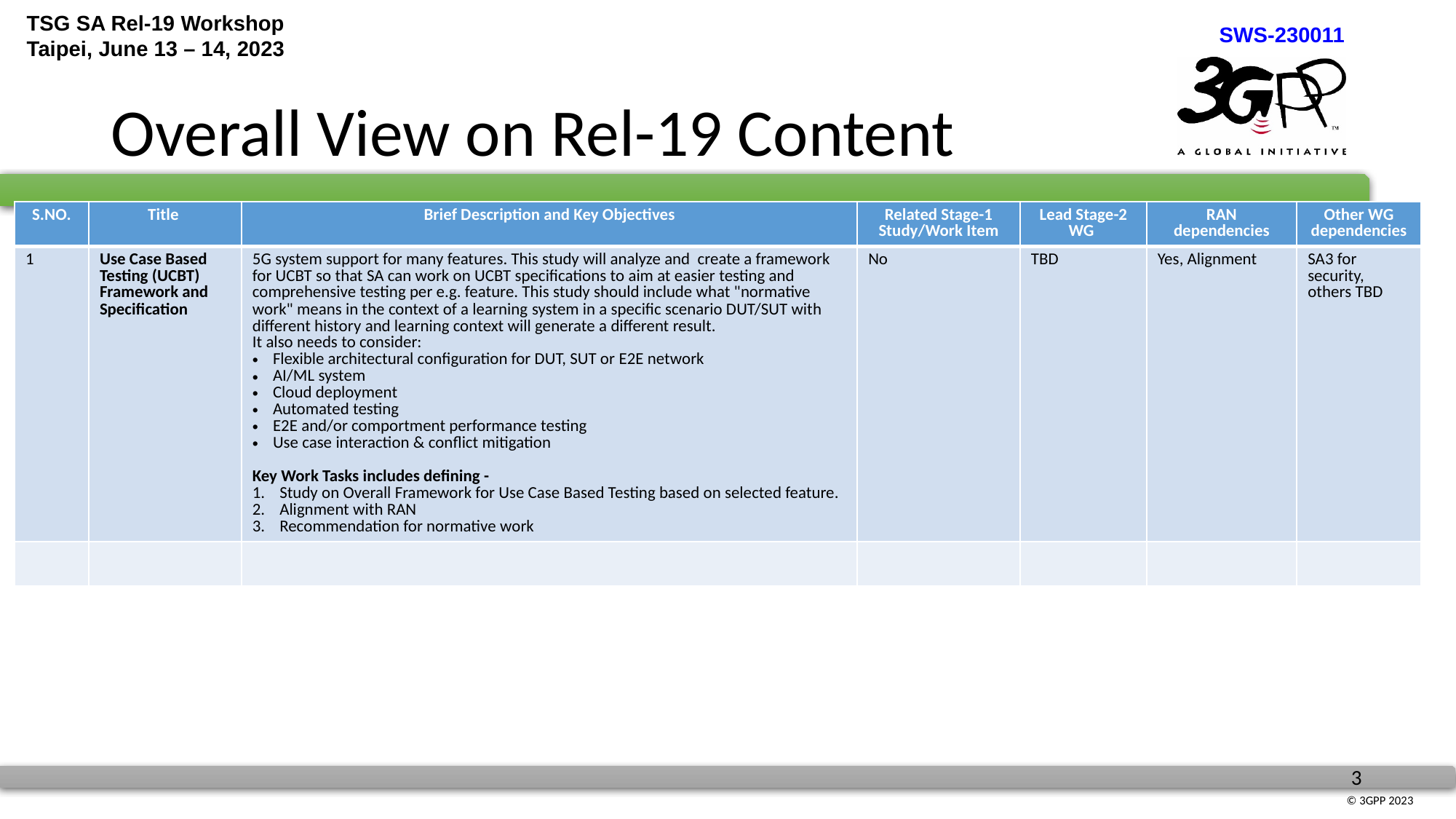

# Overall View on Rel-19 Content
| S.NO. | Title | Brief Description and Key Objectives | Related Stage-1 Study/Work Item | Lead Stage-2 WG | RAN dependencies | Other WG dependencies |
| --- | --- | --- | --- | --- | --- | --- |
| 1 | Use Case Based Testing (UCBT) Framework and Specification | 5G system support for many features. This study will analyze and create a framework for UCBT so that SA can work on UCBT specifications to aim at easier testing and comprehensive testing per e.g. feature. This study should include what "normative work" means in the context of a learning system in a specific scenario DUT/SUT with different history and learning context will generate a different result. It also needs to consider: Flexible architectural configuration for DUT, SUT or E2E network AI/ML system Cloud deployment  Automated testing E2E and/or comportment performance testing Use case interaction & conflict mitigation Key Work Tasks includes defining - Study on Overall Framework for Use Case Based Testing based on selected feature. Alignment with RAN Recommendation for normative work | No | TBD | Yes, Alignment | SA3 for security, others TBD |
|  |  |  |  |  |  |  |